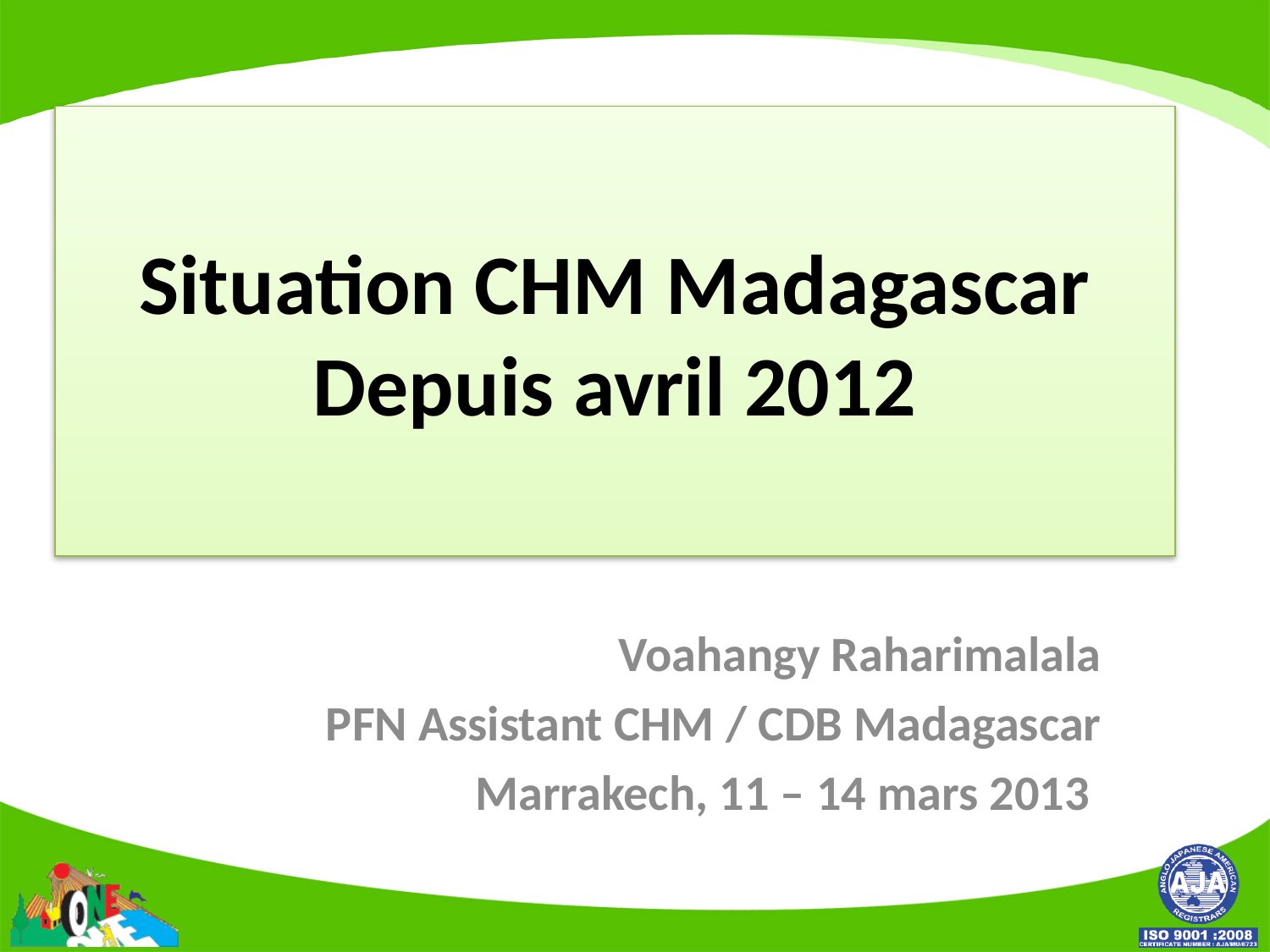

# Situation CHM Madagascar Depuis avril 2012
Voahangy Raharimalala
PFN Assistant CHM / CDB Madagascar
Marrakech, 11 – 14 mars 2013